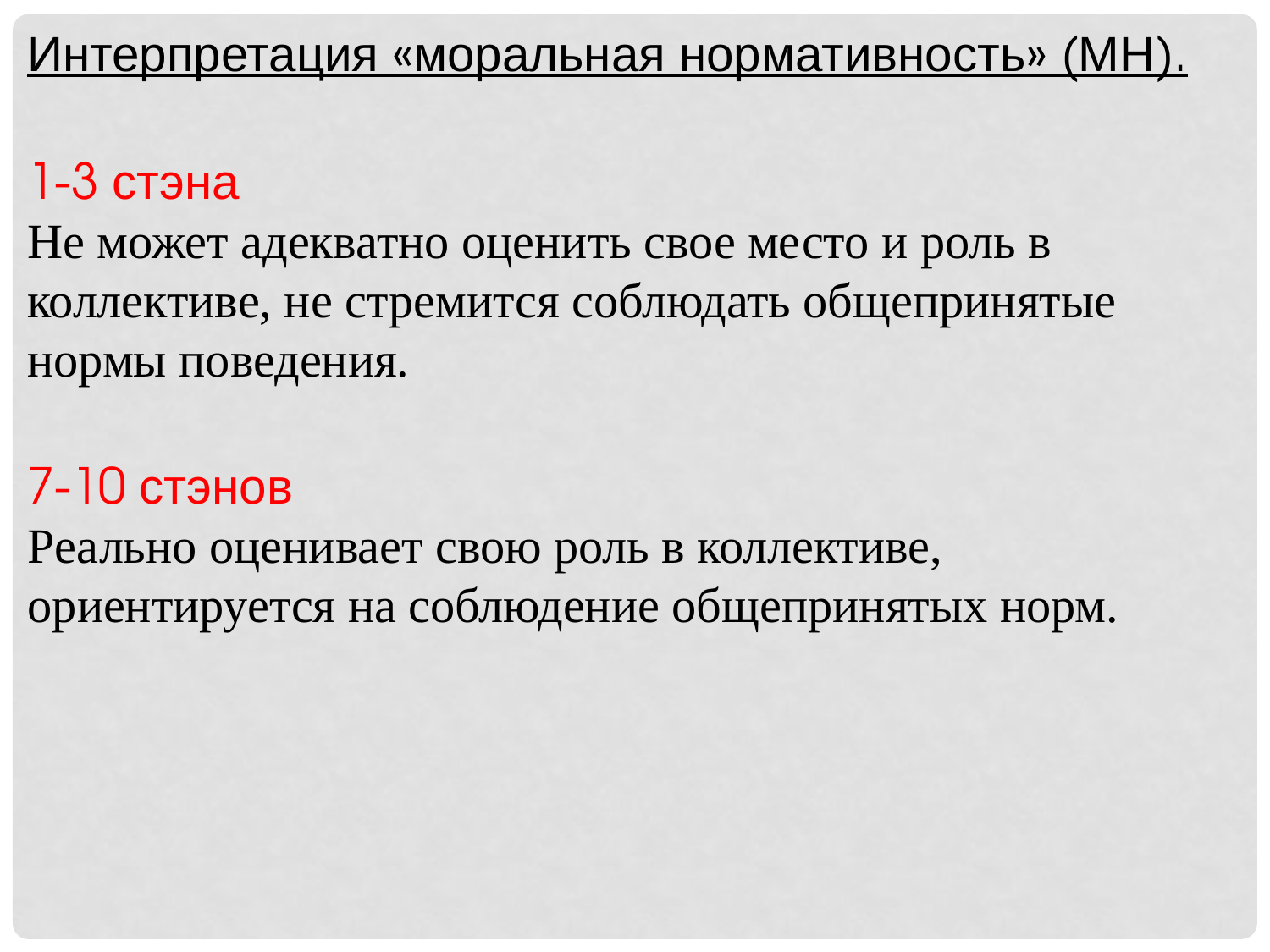

Интерпретация «моральная нормативность» (МН).

1-3 стэна
Не может адекватно оценить свое место и роль в коллективе, не стремится соблюдать общепринятые нормы поведения.

7-10 стэнов
Реально оценивает свою роль в коллективе, ориентируется на соблюдение общепринятых норм.